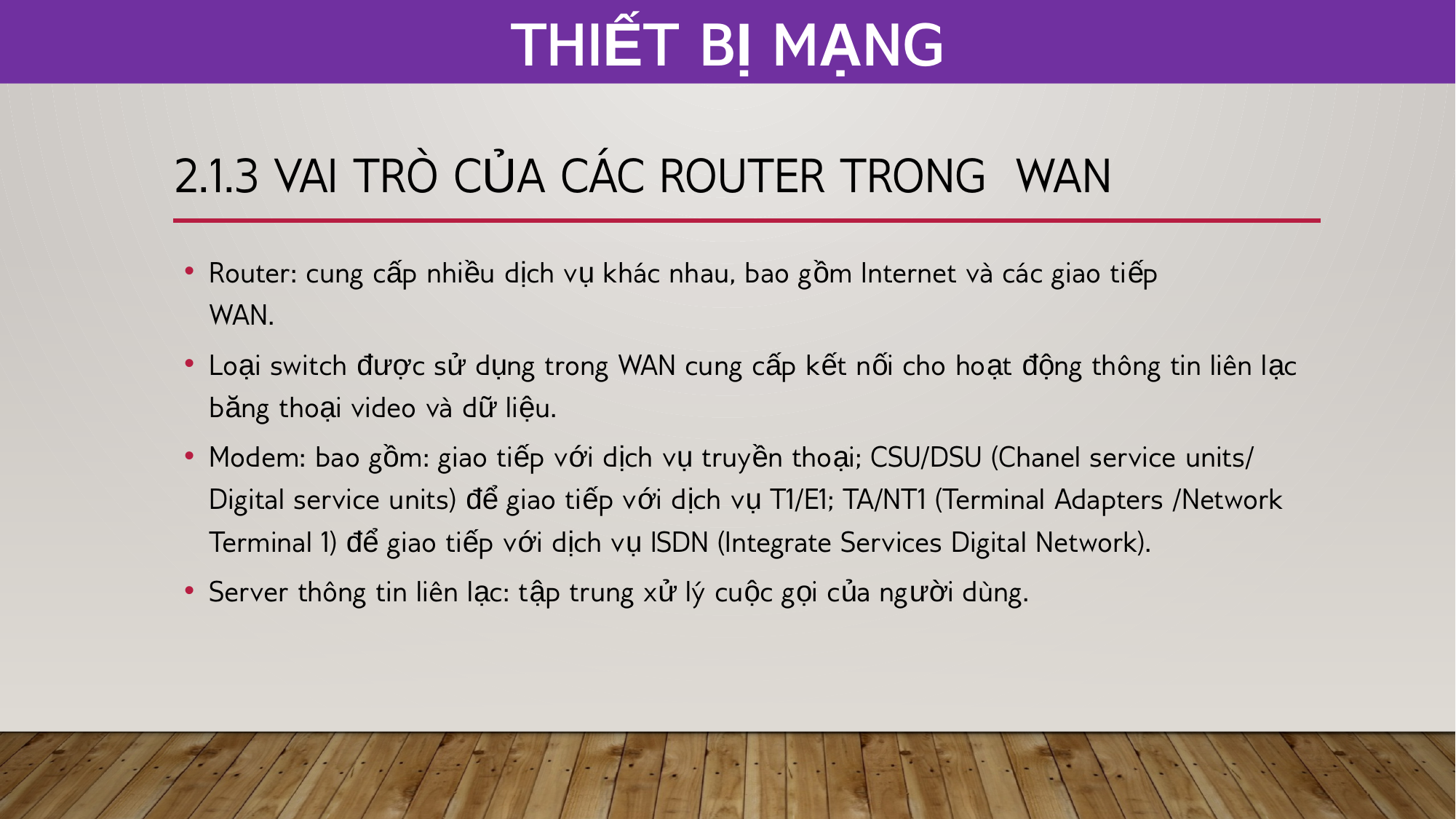

THIẾT BỊ MẠNG
# 2.1.3 Vai trò của các router trong  WAN
Router: cung cấp nhiều dịch vụ khác nhau, bao gồm Internet và các giao tiếp
WAN.
Loại switch được sử dụng trong WAN cung cấp kết nối cho hoạt động thông tin liên lạc băng thoại video và dữ liệu.
Modem: bao gồm: giao tiếp với dịch vụ truyền thoại; CSU/DSU (Chanel service units/ Digital service units) để giao tiếp với dịch vụ T1/E1; TA/NT1 (Terminal Adapters /Network Terminal 1) để giao tiếp với dịch vụ ISDN (Integrate Services Digital Network).
Server thông tin liên lạc: tập trung xử lý cuộc gọi của người dùng.